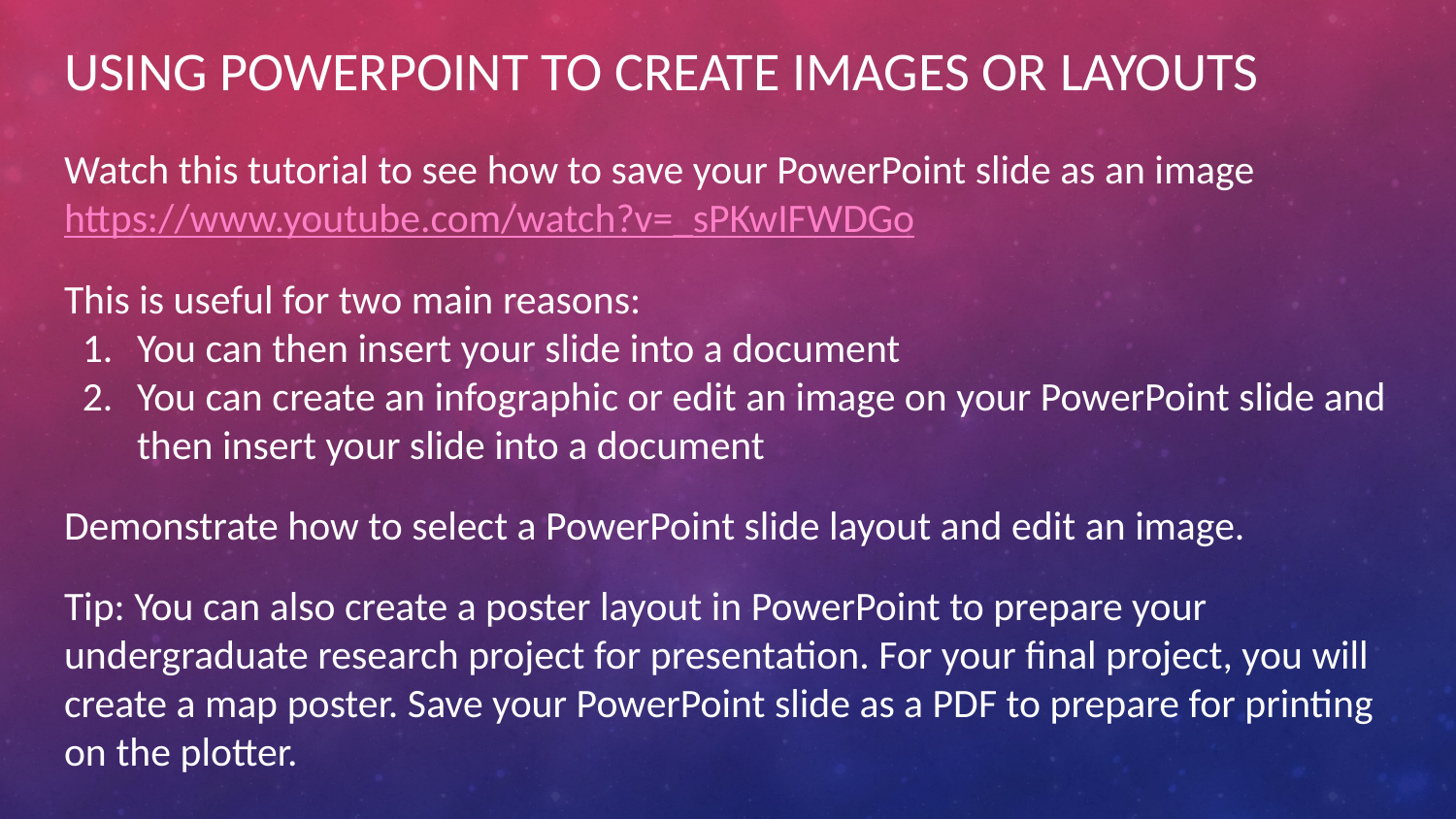

# Using PowerPoint to Create Images or Layouts
Watch this tutorial to see how to save your PowerPoint slide as an image https://www.youtube.com/watch?v=_sPKwIFWDGo
This is useful for two main reasons:
You can then insert your slide into a document
You can create an infographic or edit an image on your PowerPoint slide and then insert your slide into a document
Demonstrate how to select a PowerPoint slide layout and edit an image.
Tip: You can also create a poster layout in PowerPoint to prepare your undergraduate research project for presentation. For your final project, you will create a map poster. Save your PowerPoint slide as a PDF to prepare for printing on the plotter.